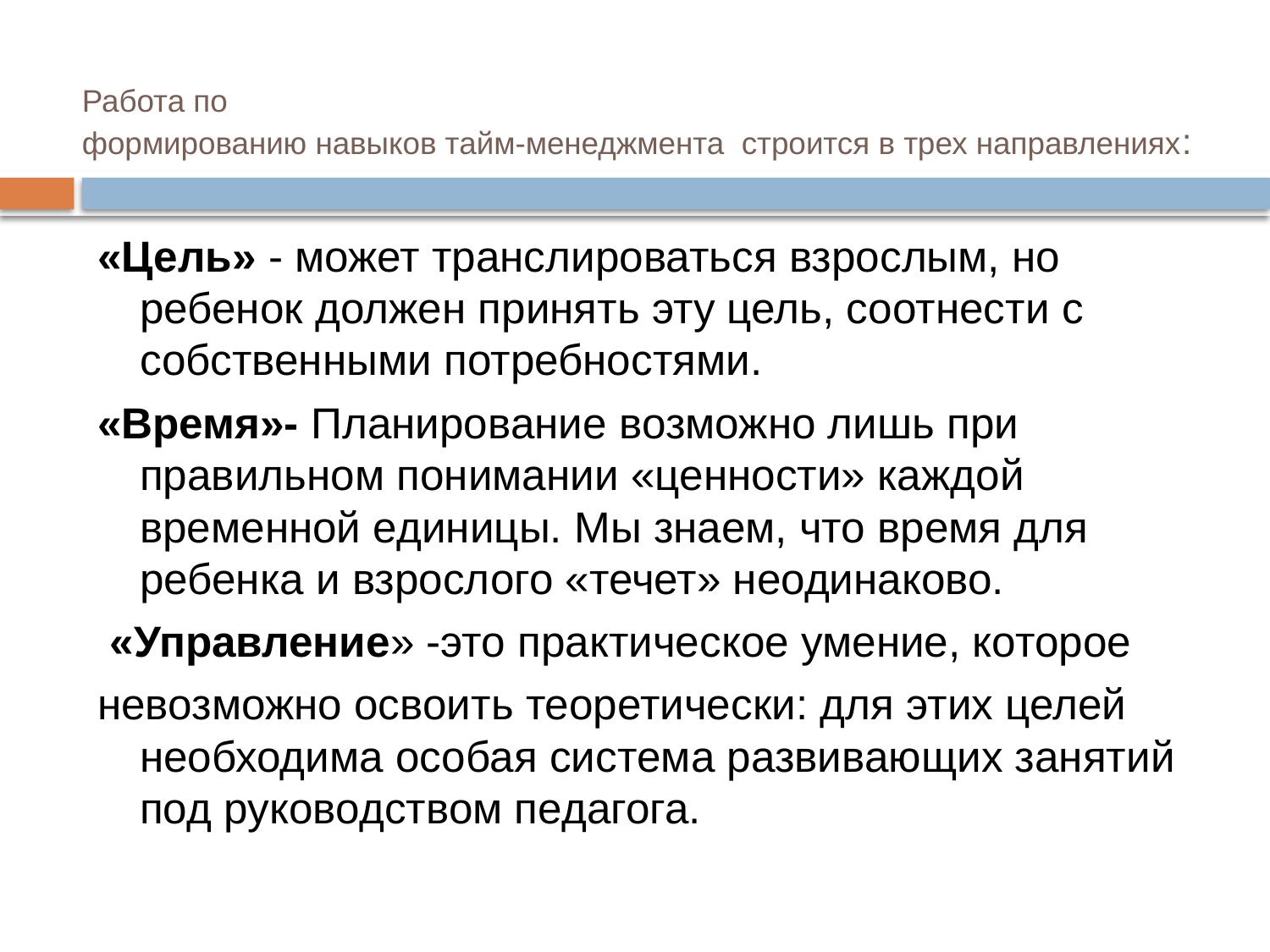

# Работа по формированию навыков тайм-менеджмента  строится в трех направлениях:
«Цель» - может транслироваться взрослым, но ребенок должен принять эту цель, соотнести с собственными потребностями.
«Время»- Планирование возможно лишь при правильном понимании «ценности» каждой временной единицы. Мы знаем, что время для ребенка и взрослого «течет» неодинаково.
 «Управление» -это практическое умение, которое
невозможно освоить теоретически: для этих целей необходима особая система развивающих занятий под руководством педагога.